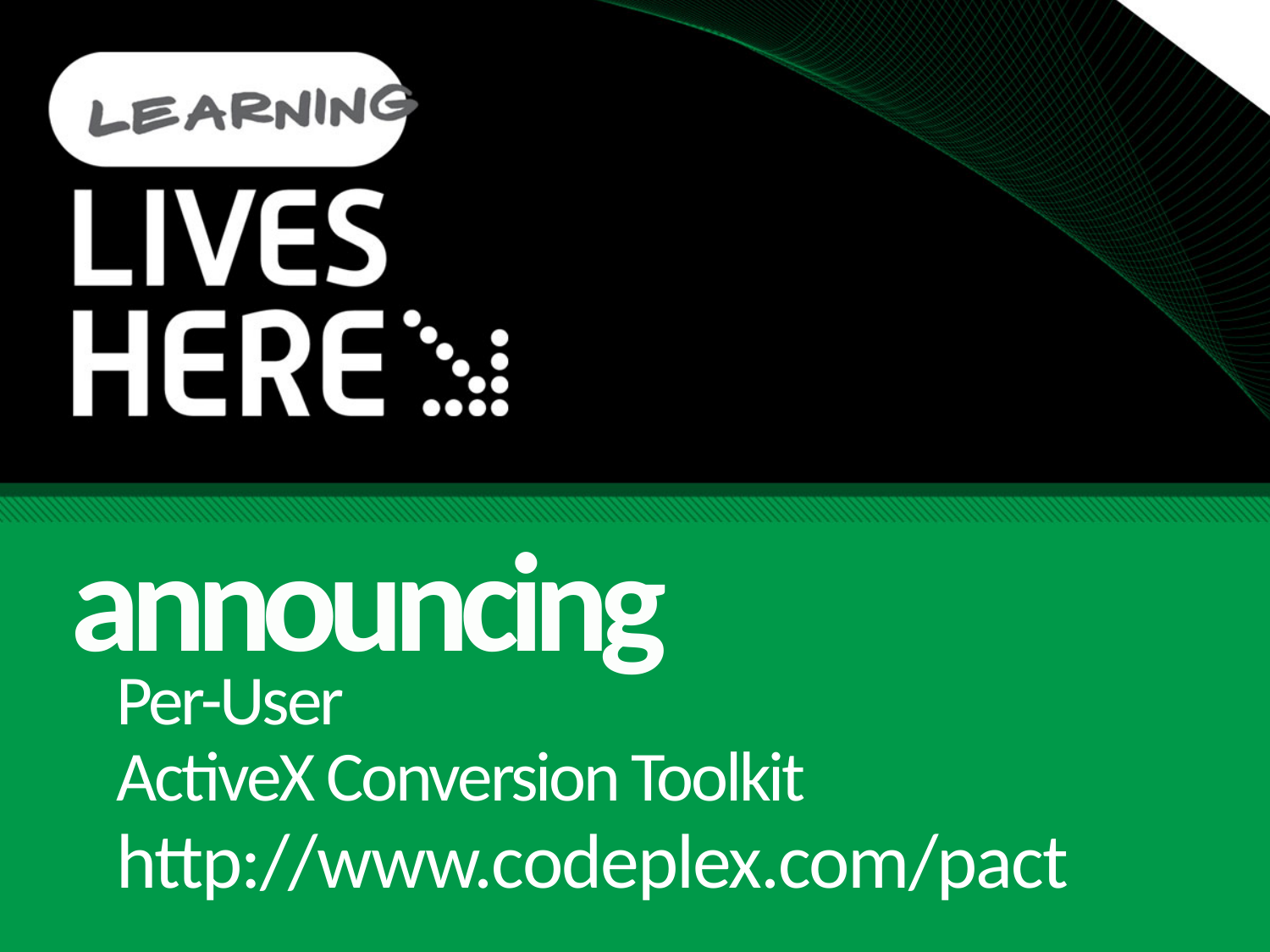

announcing
# Per-User ActiveX Conversion Toolkit
http://www.codeplex.com/pact